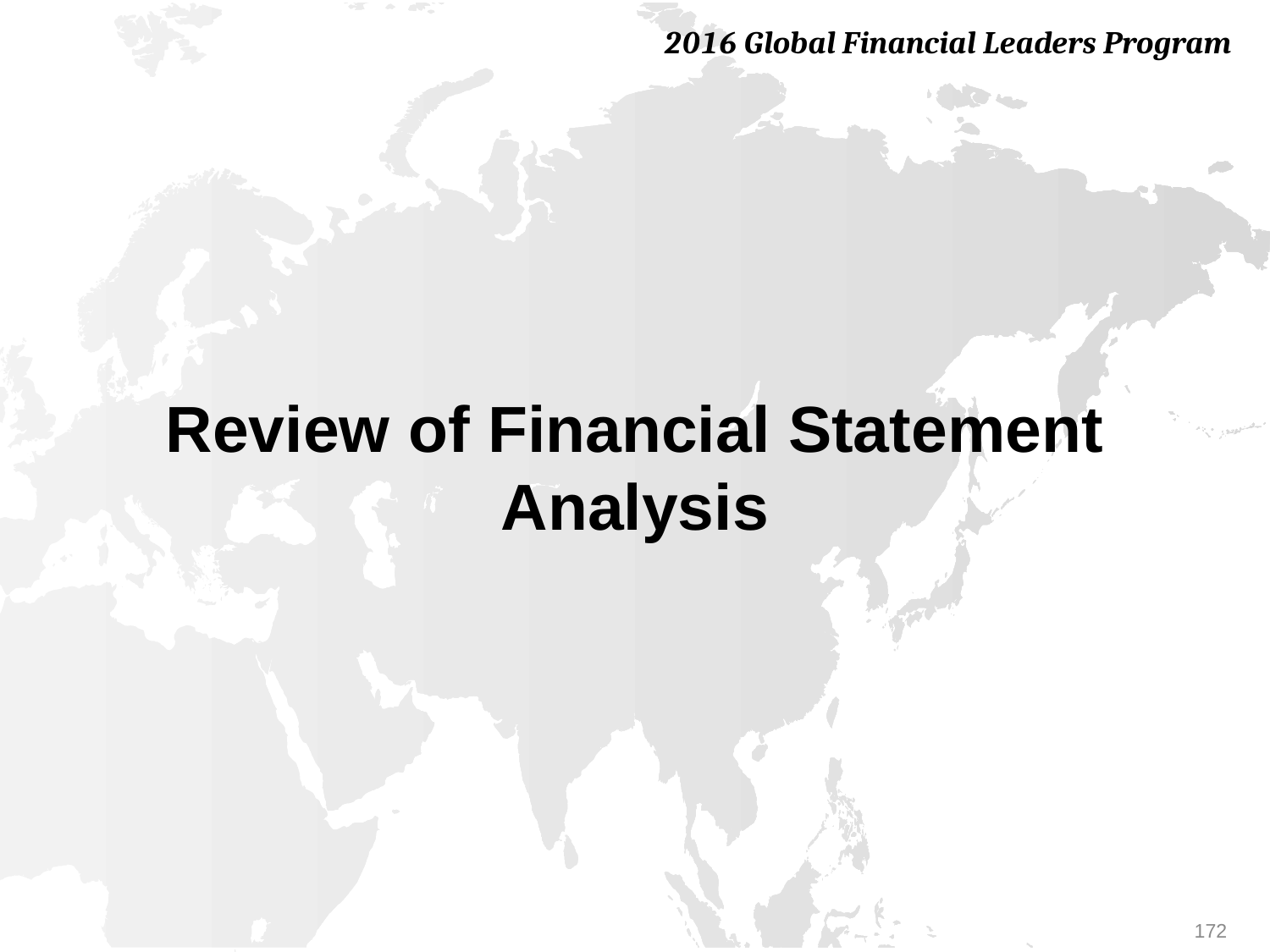

# Review of Financial Statement Analysis
172